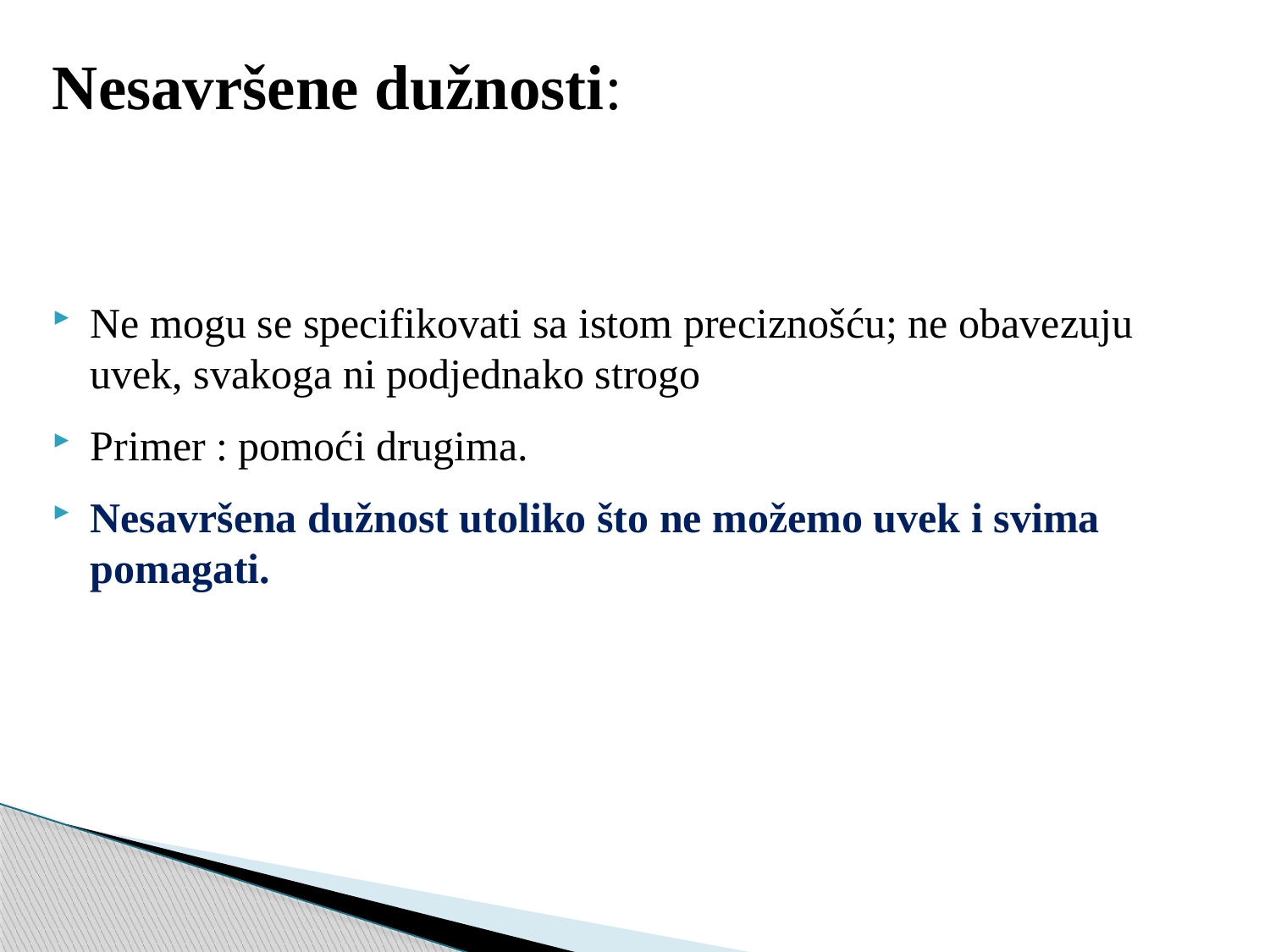

Nesavršene dužnosti:

Ne mogu se specifikovati sa istom preciznošću; ne obavezuju uvek, svakoga ni podjednako strogo
Primer : pomoći drugima.
Nesavršena dužnost utoliko što ne možemo uvek i svima pomagati.